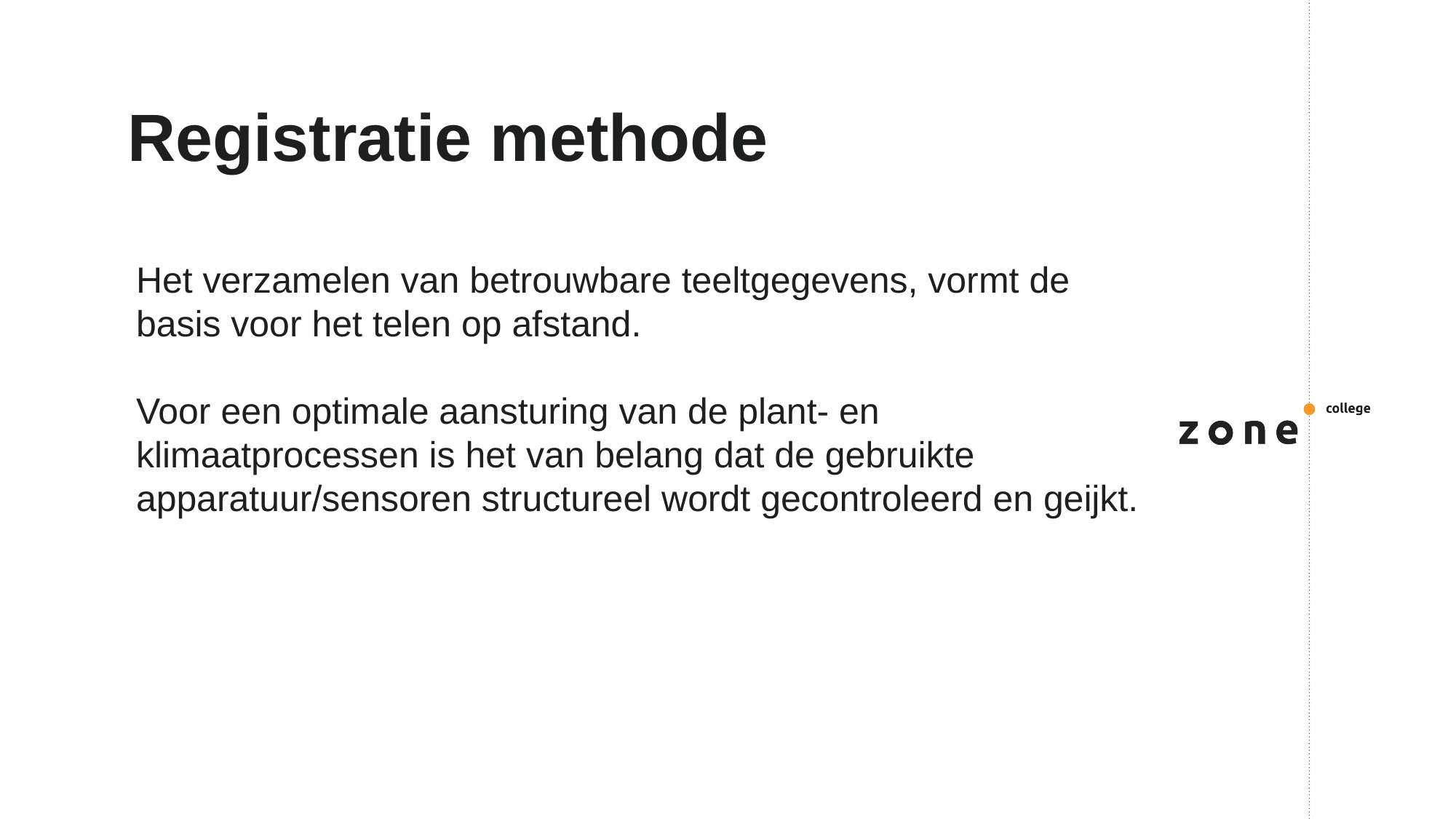

# Registratie methode

Het verzamelen van betrouwbare teeltgegevens, vormt de basis voor het telen op afstand.

Voor een optimale aansturing van de plant- en klimaatprocessen is het van belang dat de gebruikte apparatuur/sensoren structureel wordt gecontroleerd en geijkt.